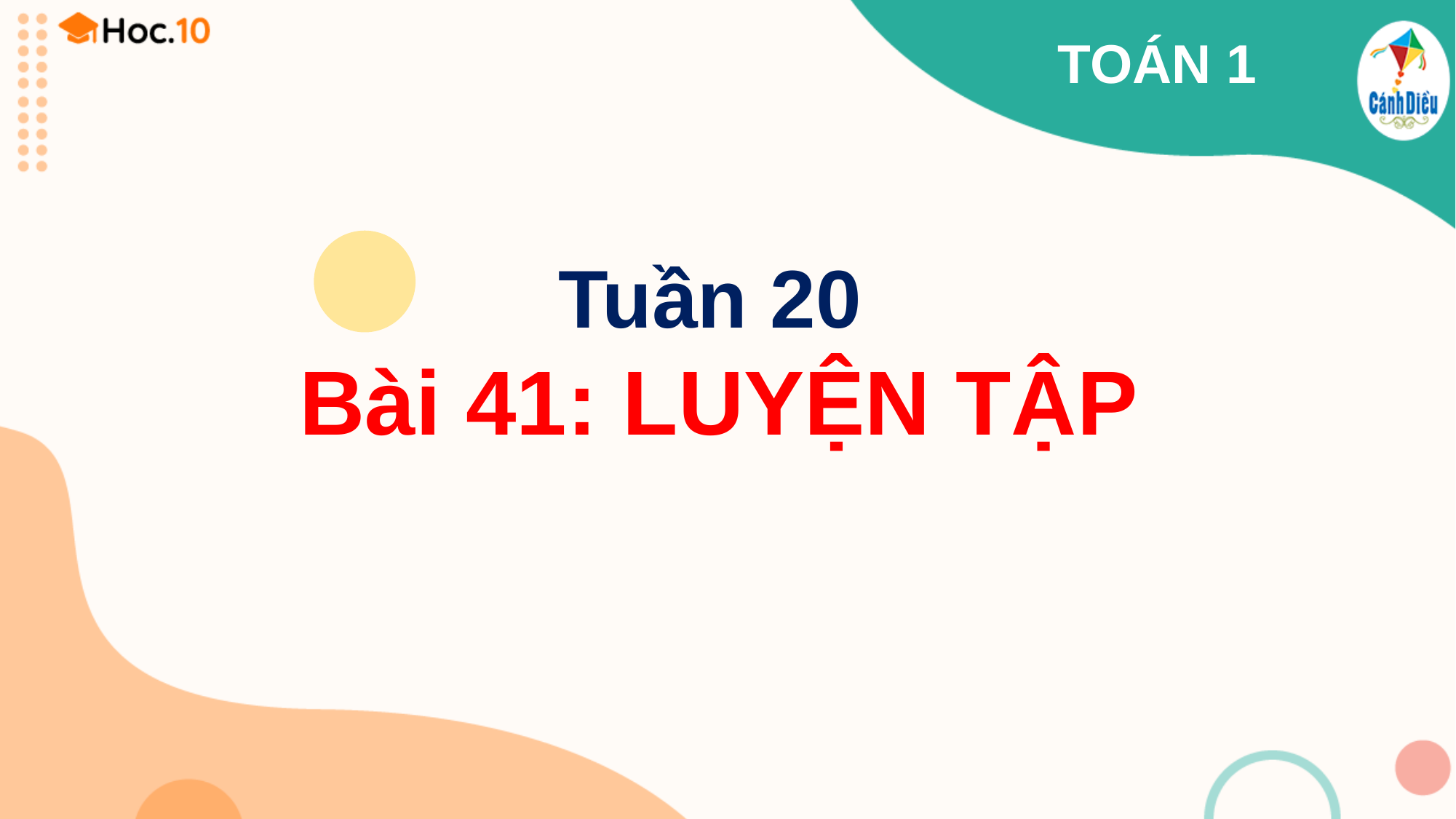

TOÁN 1
Tuần 20
Bài 41: LUYỆN TẬP